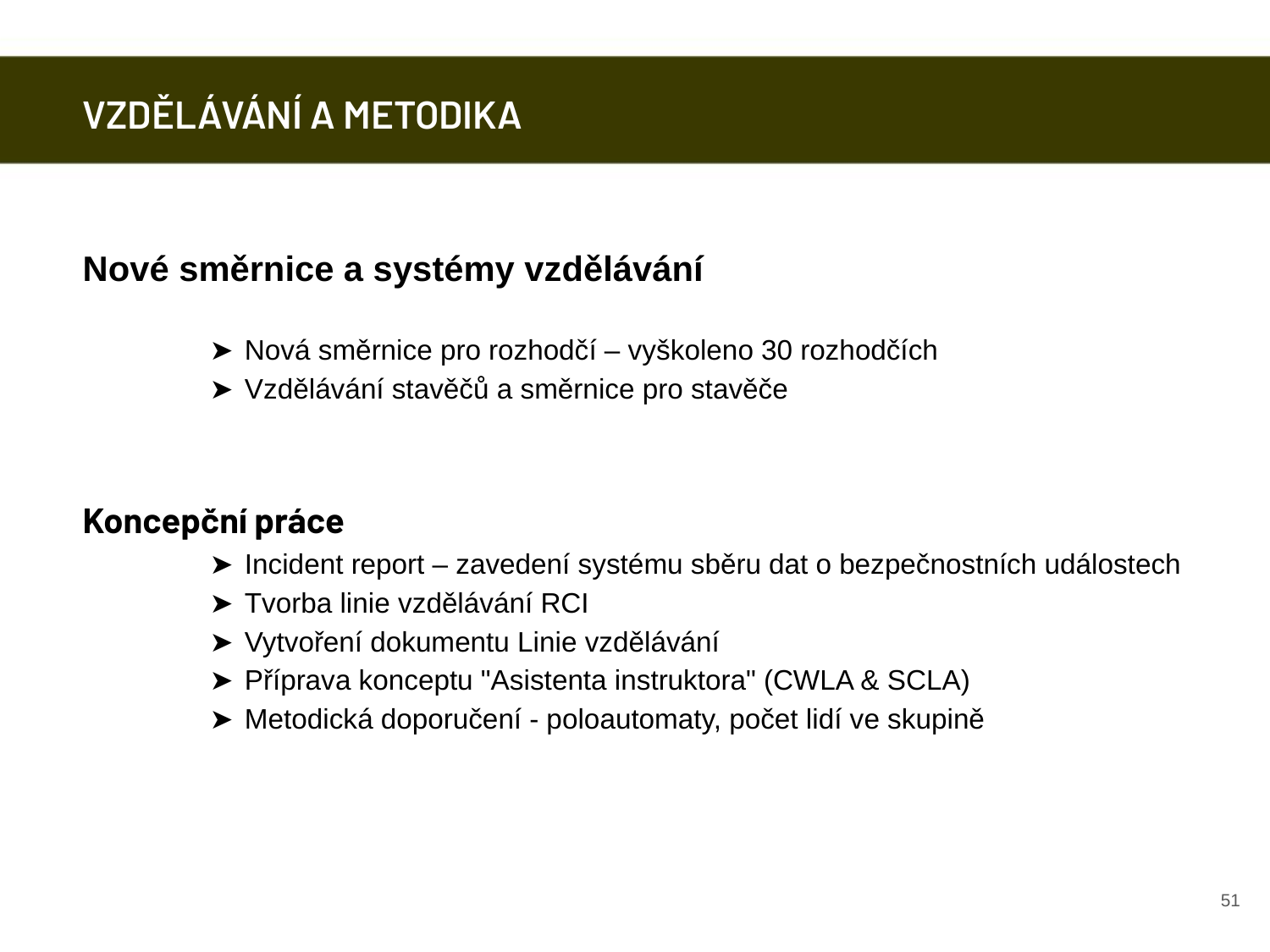

VZDĚLÁVÁNÍ A METODIKA
Nové směrnice a systémy vzdělávání

	➤  Nová směrnice pro rozhodčí – vyškoleno 30 rozhodčích
➤  Vzdělávání stavěčů a směrnice pro stavěče

Koncepční práce
➤  Incident report – zavedení systému sběru dat o bezpečnostních událostech
➤  Tvorba linie vzdělávání RCI
➤  Vytvoření dokumentu Linie vzdělávání
➤  Příprava konceptu "Asistenta instruktora" (CWLA & SCLA)
➤  Metodická doporučení - poloautomaty, počet lidí ve skupině

51